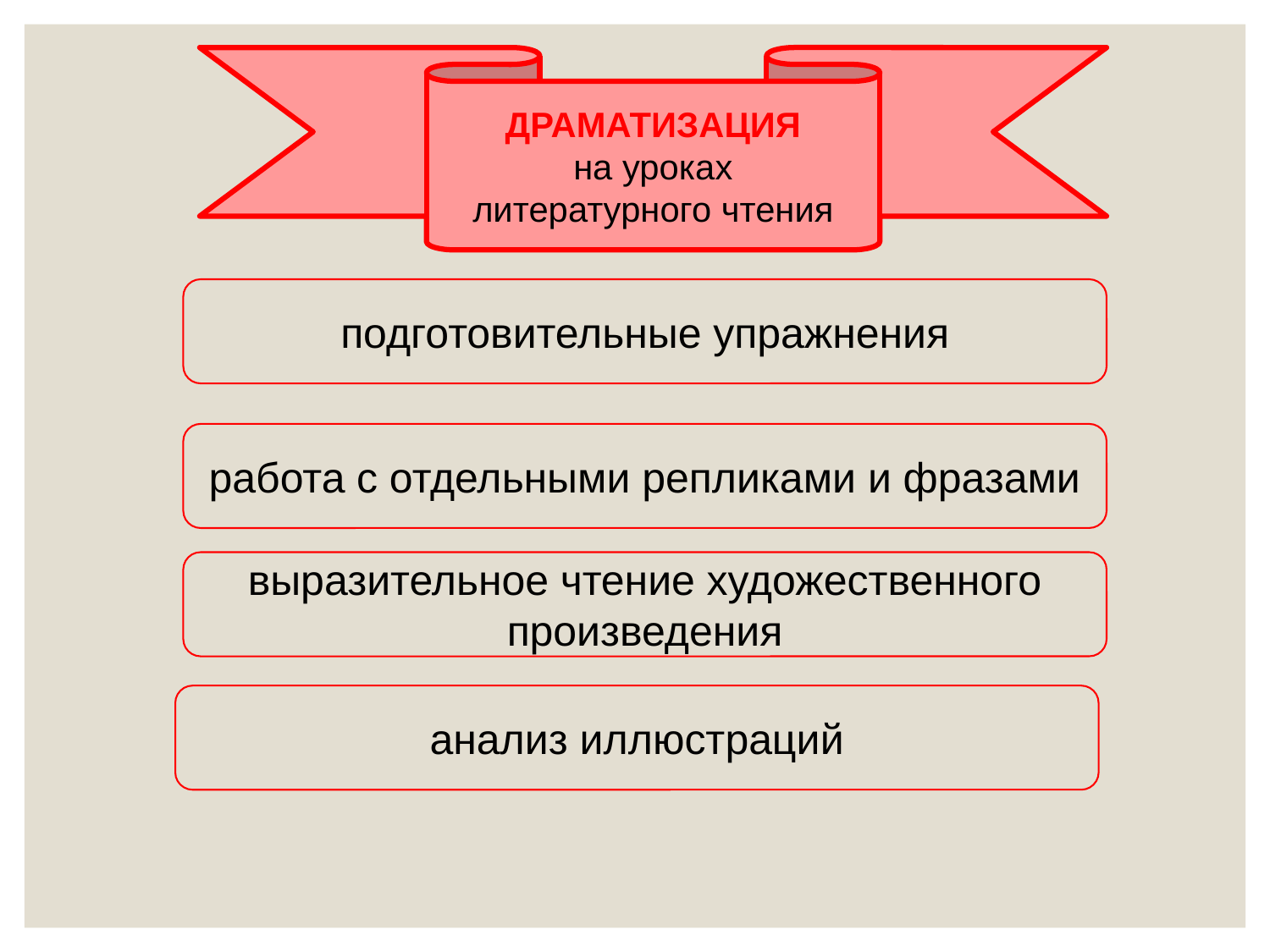

ДРАМАТИЗАЦИЯ
на уроках
литературного чтения
подготовительные упражнения
работа с отдельными репликами и фразами
выразительное чтение художественного произведения
анализ иллюстраций